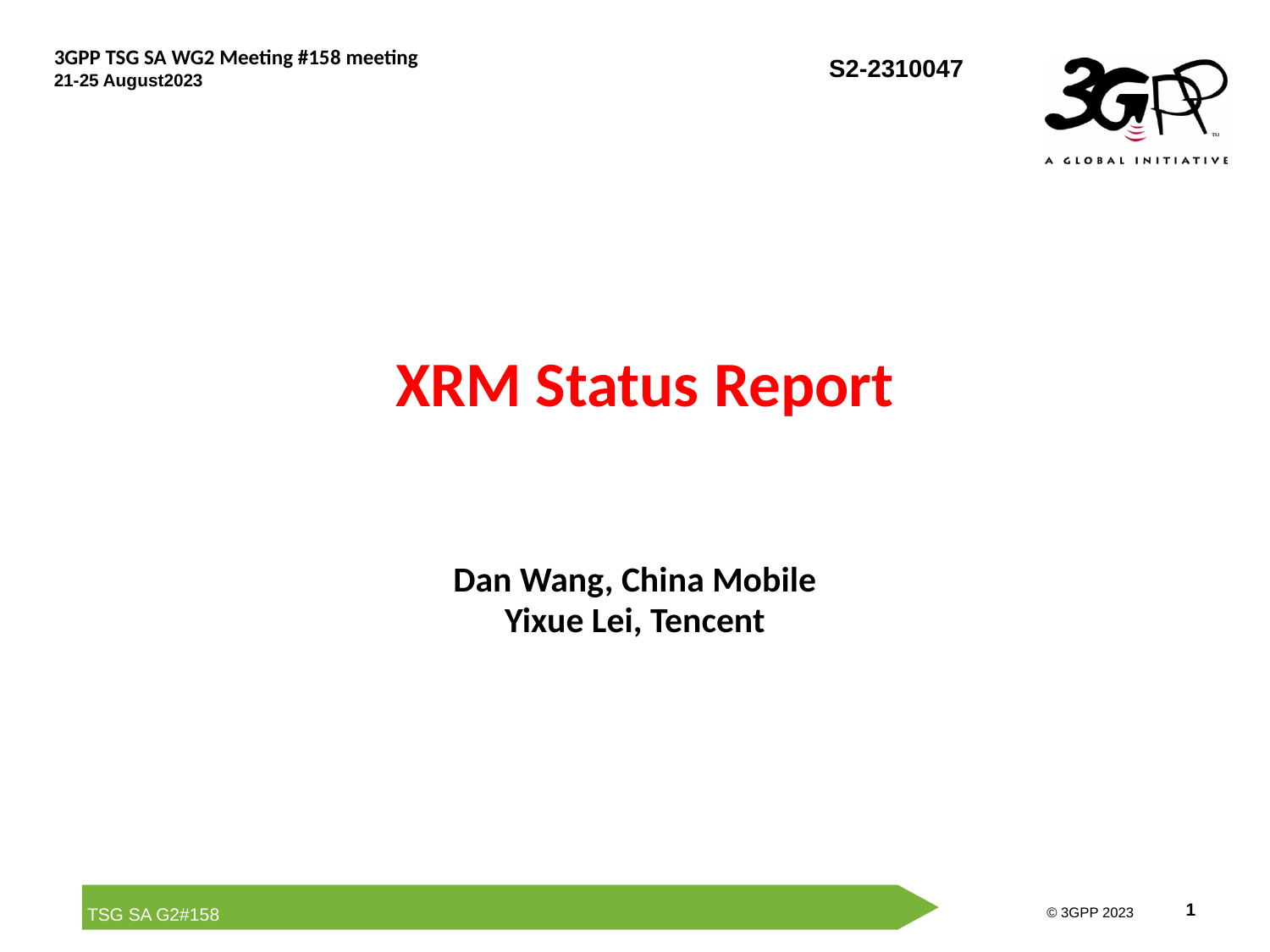

# XRM Status Report
Dan Wang, China Mobile
Yixue Lei, Tencent